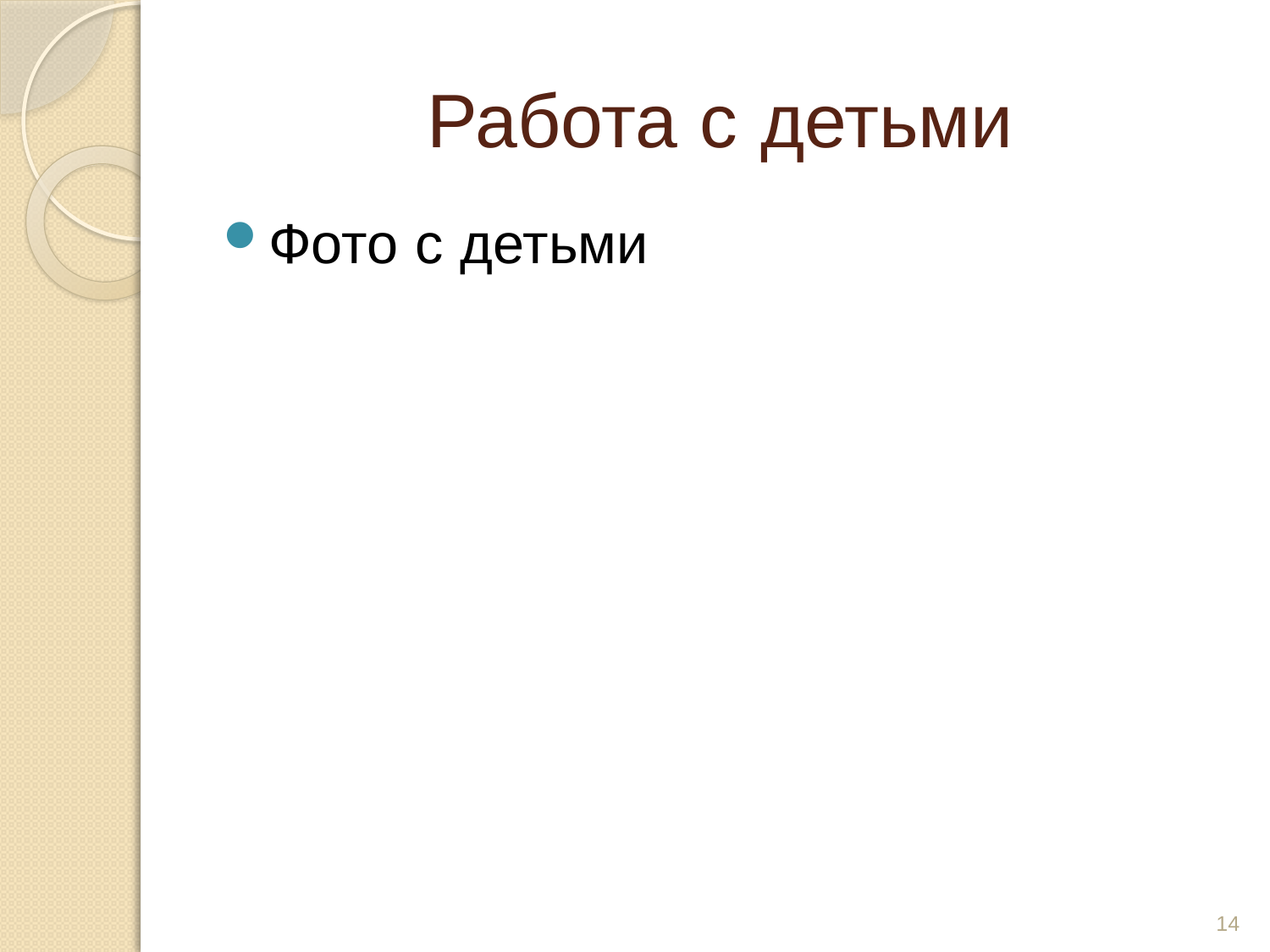

# Работа с детьми
Фото с детьми
14